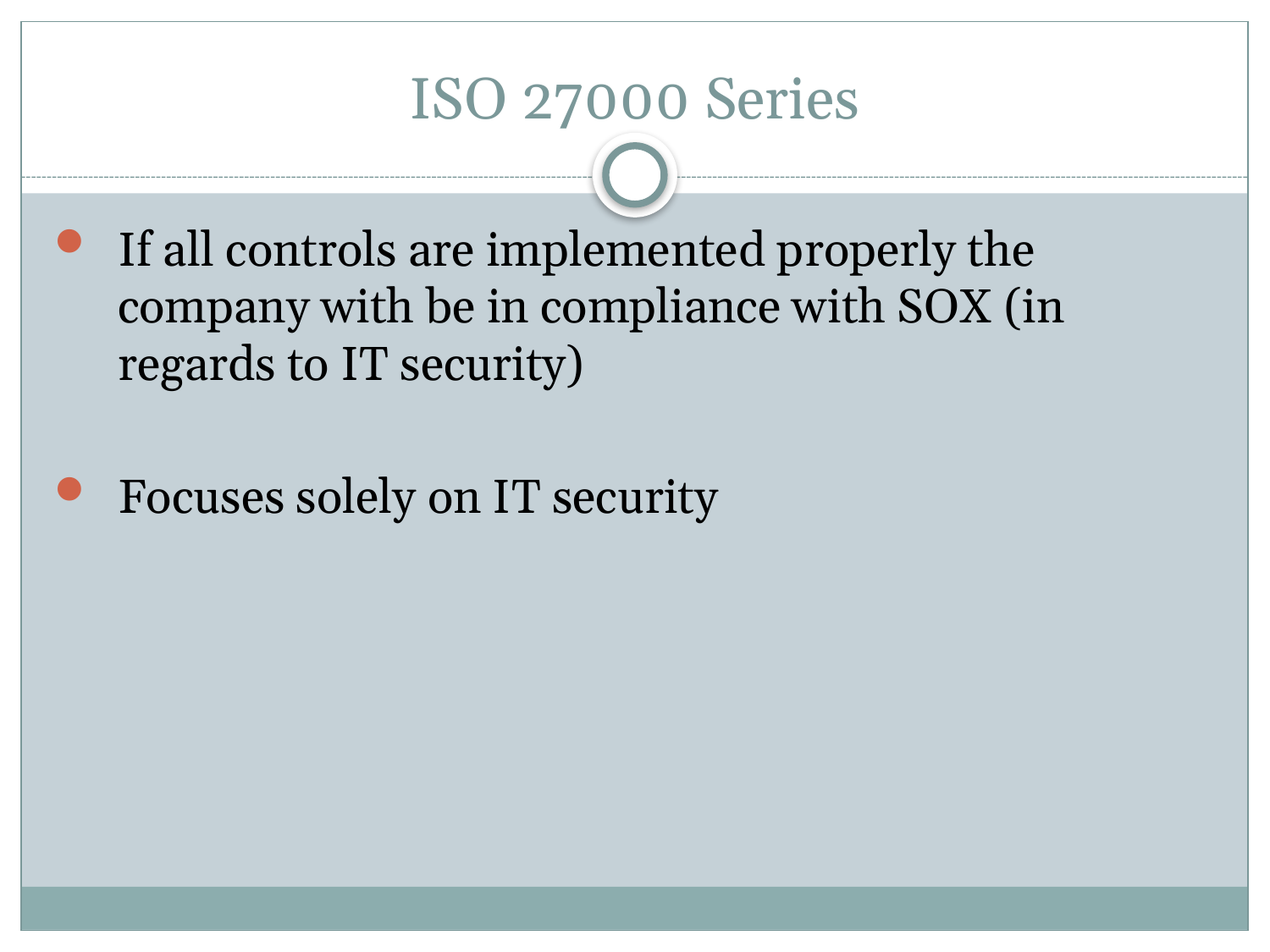

# ISO 27000 Series
If all controls are implemented properly the company with be in compliance with SOX (in regards to IT security)

Focuses solely on IT security